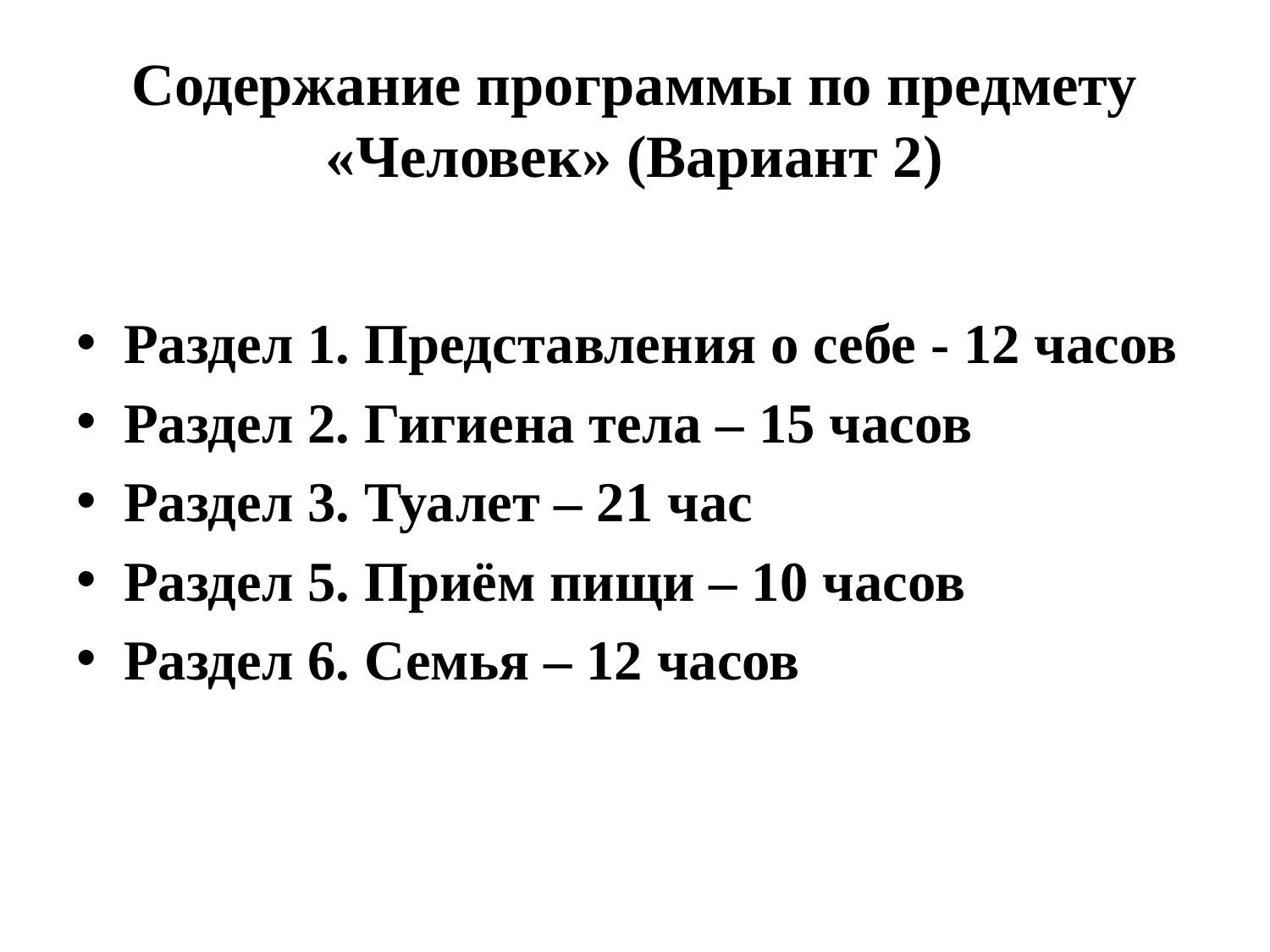

# Содержание программы по предмету «Человек» (Вариант 2)

Раздел 1. Представления о себе - 12 часов
Раздел 2. Гигиена тела – 15 часов
Раздел 3. Туалет – 21 час
Раздел 5. Приём пищи – 10 часов
Раздел 6. Семья – 12 часов